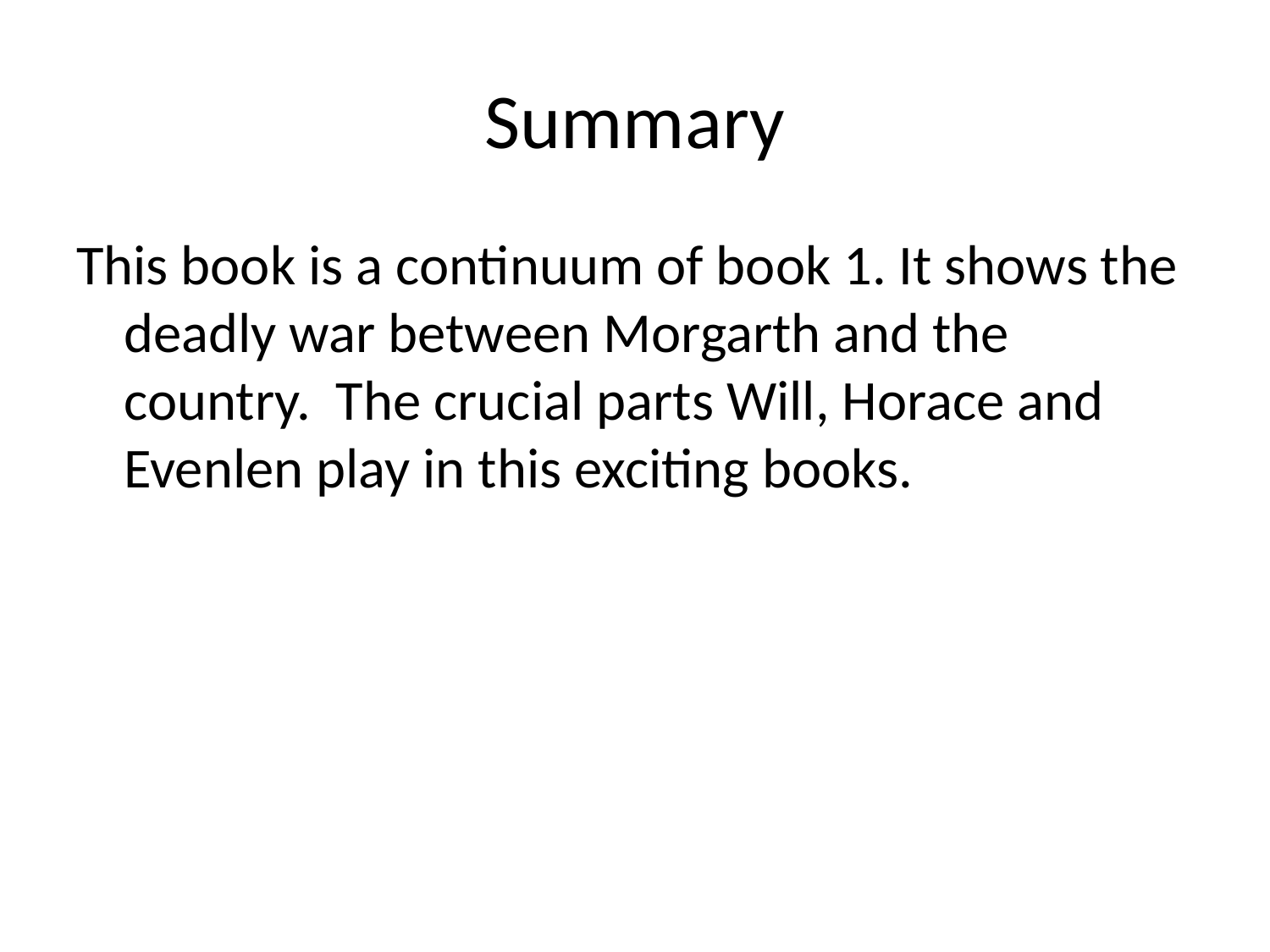

# Summary
This book is a continuum of book 1. It shows the deadly war between Morgarth and the country.  The crucial parts Will, Horace and Evenlen play in this exciting books.